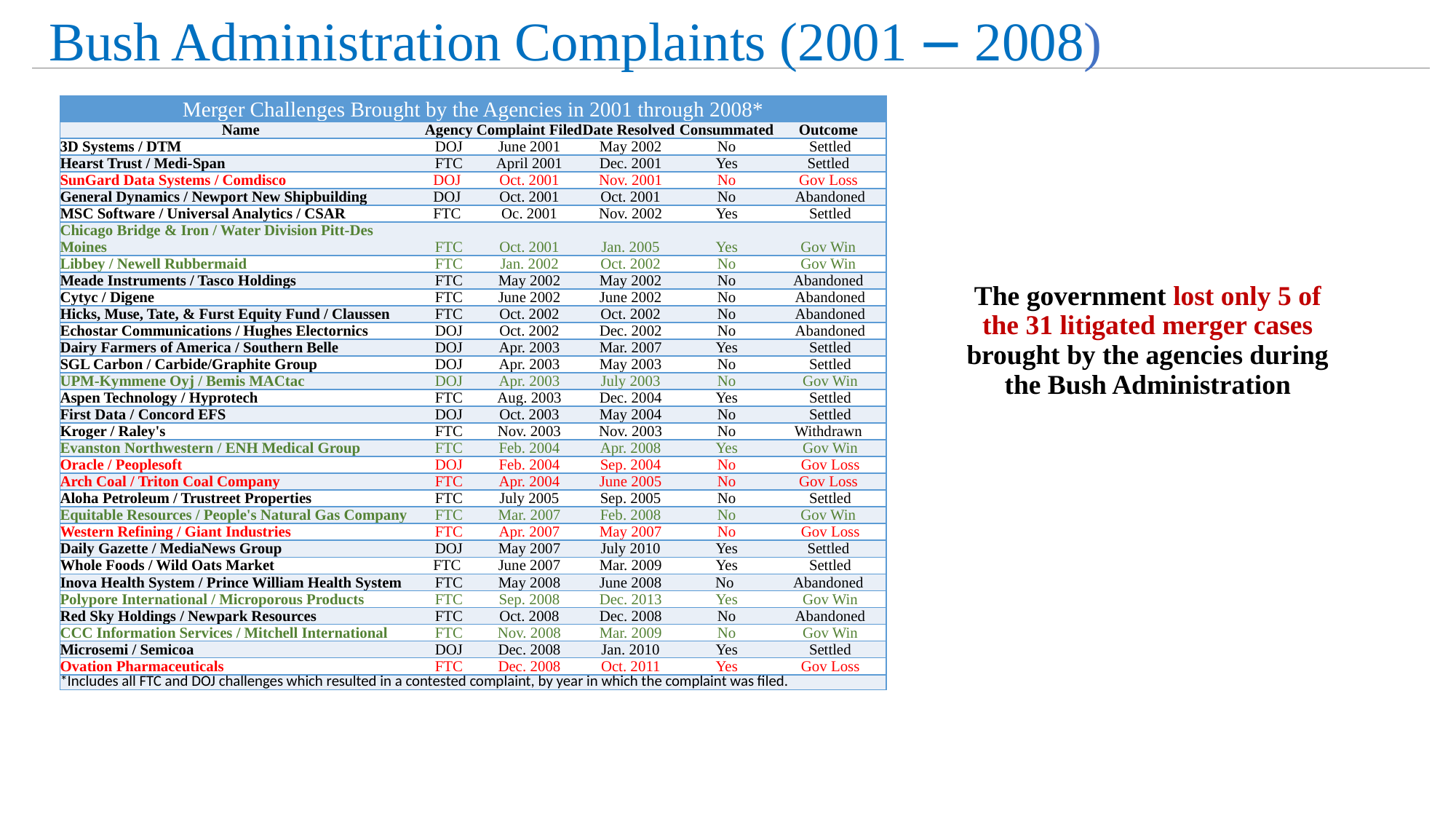

# Bush Administration Complaints (2001 – 2008)
| Merger Challenges Brought by the Agencies in 2001 through 2008\* |  |  |  |  |  |
| --- | --- | --- | --- | --- | --- |
| Name | Agency | Complaint Filed | Date Resolved | Consummated | Outcome |
| 3D Systems / DTM | DOJ | June 2001 | May 2002 | No | Settled |
| Hearst Trust / Medi-Span | FTC | April 2001 | Dec. 2001 | Yes | Settled |
| SunGard Data Systems / Comdisco | DOJ | Oct. 2001 | Nov. 2001 | No | Gov Loss |
| General Dynamics / Newport New Shipbuilding | DOJ | Oct. 2001 | Oct. 2001 | No | Abandoned |
| MSC Software / Universal Analytics / CSAR | FTC | Oc. 2001 | Nov. 2002 | Yes | Settled |
| Chicago Bridge & Iron / Water Division Pitt-Des Moines | FTC | Oct. 2001 | Jan. 2005 | Yes | Gov Win |
| Libbey / Newell Rubbermaid | FTC | Jan. 2002 | Oct. 2002 | No | Gov Win |
| Meade Instruments / Tasco Holdings | FTC | May 2002 | May 2002 | No | Abandoned |
| Cytyc / Digene | FTC | June 2002 | June 2002 | No | Abandoned |
| Hicks, Muse, Tate, & Furst Equity Fund / Claussen | FTC | Oct. 2002 | Oct. 2002 | No | Abandoned |
| Echostar Communications / Hughes Electornics | DOJ | Oct. 2002 | Dec. 2002 | No | Abandoned |
| Dairy Farmers of America / Southern Belle | DOJ | Apr. 2003 | Mar. 2007 | Yes | Settled |
| SGL Carbon / Carbide/Graphite Group | DOJ | Apr. 2003 | May 2003 | No | Settled |
| UPM-Kymmene Oyj / Bemis MACtac | DOJ | Apr. 2003 | July 2003 | No | Gov Win |
| Aspen Technology / Hyprotech | FTC | Aug. 2003 | Dec. 2004 | Yes | Settled |
| First Data / Concord EFS | DOJ | Oct. 2003 | May 2004 | No | Settled |
| Kroger / Raley's | FTC | Nov. 2003 | Nov. 2003 | No | Withdrawn |
| Evanston Northwestern / ENH Medical Group | FTC | Feb. 2004 | Apr. 2008 | Yes | Gov Win |
| Oracle / Peoplesoft | DOJ | Feb. 2004 | Sep. 2004 | No | Gov Loss |
| Arch Coal / Triton Coal Company | FTC | Apr. 2004 | June 2005 | No | Gov Loss |
| Aloha Petroleum / Trustreet Properties | FTC | July 2005 | Sep. 2005 | No | Settled |
| Equitable Resources / People's Natural Gas Company | FTC | Mar. 2007 | Feb. 2008 | No | Gov Win |
| Western Refining / Giant Industries | FTC | Apr. 2007 | May 2007 | No | Gov Loss |
| Daily Gazette / MediaNews Group | DOJ | May 2007 | July 2010 | Yes | Settled |
| Whole Foods / Wild Oats Market | FTC | June 2007 | Mar. 2009 | Yes | Settled |
| Inova Health System / Prince William Health System | FTC | May 2008 | June 2008 | No | Abandoned |
| Polypore International / Microporous Products | FTC | Sep. 2008 | Dec. 2013 | Yes | Gov Win |
| Red Sky Holdings / Newpark Resources | FTC | Oct. 2008 | Dec. 2008 | No | Abandoned |
| CCC Information Services / Mitchell International | FTC | Nov. 2008 | Mar. 2009 | No | Gov Win |
| Microsemi / Semicoa | DOJ | Dec. 2008 | Jan. 2010 | Yes | Settled |
| Ovation Pharmaceuticals | FTC | Dec. 2008 | Oct. 2011 | Yes | Gov Loss |
| \*Includes all FTC and DOJ challenges which resulted in a contested complaint, by year in which the complaint was filed. |  |  |  |  |  |
The government lost only 5 of the 31 litigated merger cases brought by the agencies during the Bush Administration